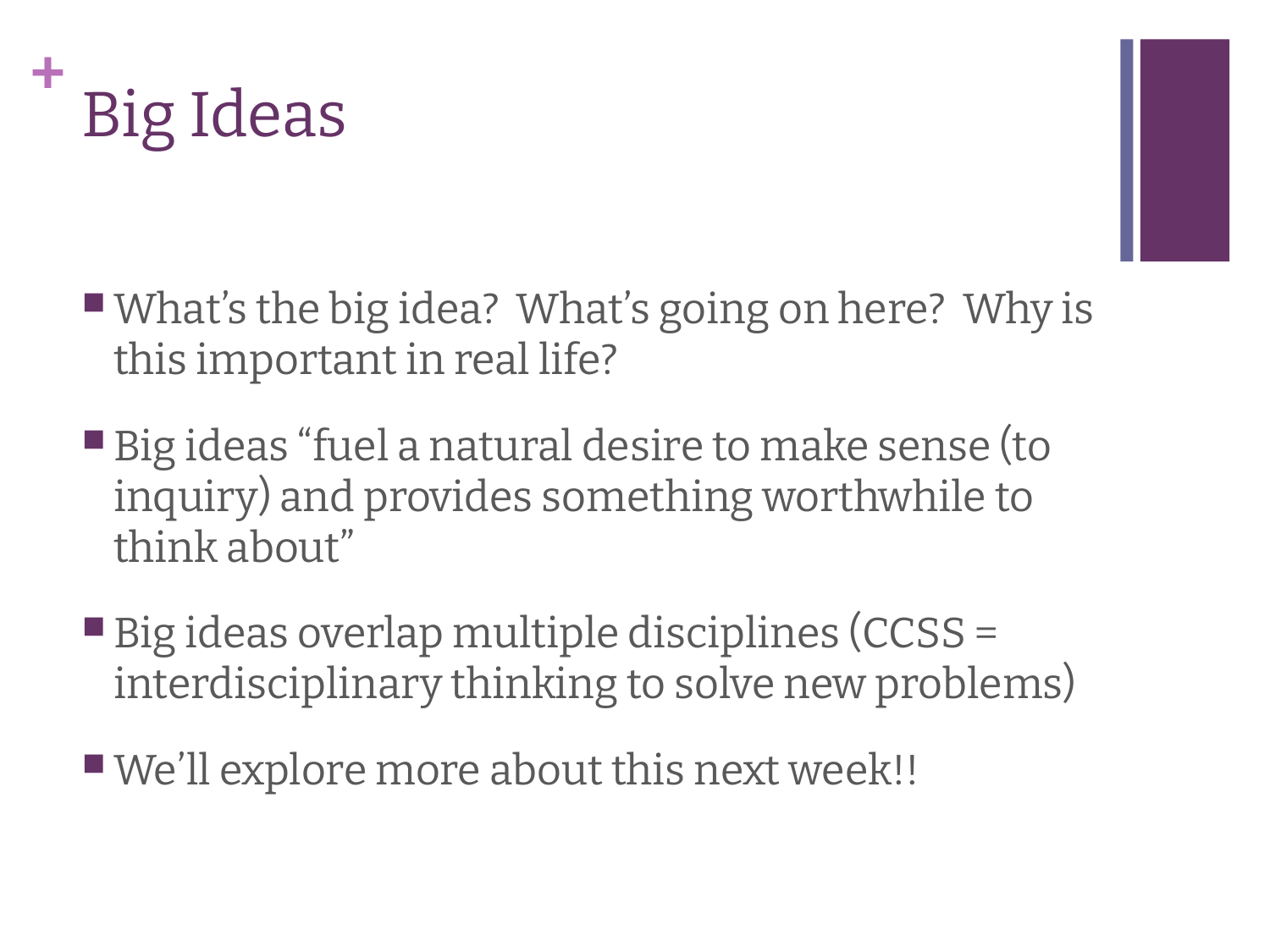

# Big Ideas
What’s the big idea?  What’s going on here?  Why is this important in real life?
Big ideas “fuel a natural desire to make sense (to inquiry) and provides something worthwhile to think about”
Big ideas overlap multiple disciplines (CCSS = interdisciplinary thinking to solve new problems)
We’ll explore more about this next week!!